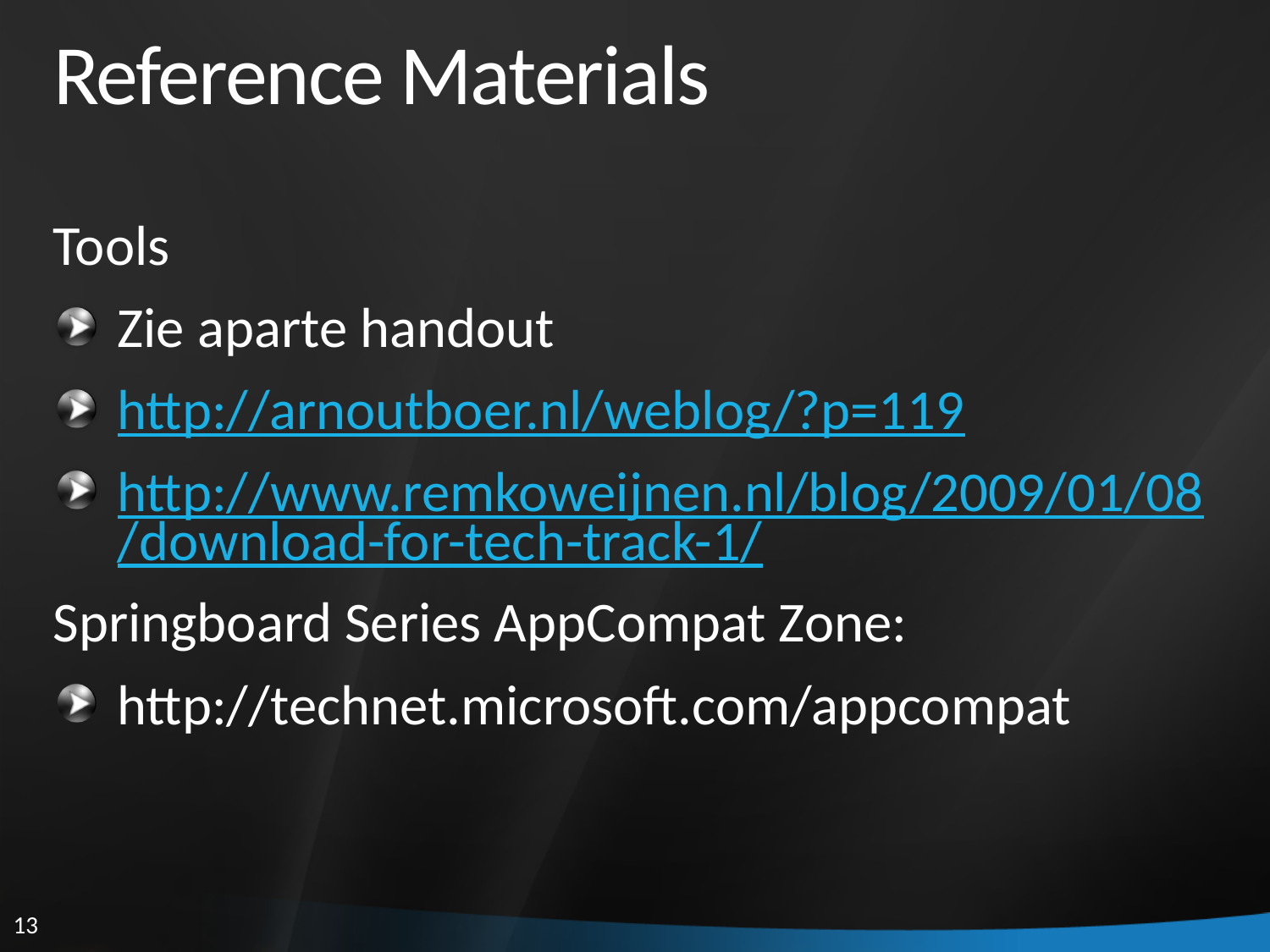

# Reference Materials
Tools
Zie aparte handout
http://arnoutboer.nl/weblog/?p=119
http://www.remkoweijnen.nl/blog/2009/01/08/download-for-tech-track-1/
Springboard Series AppCompat Zone:
http://technet.microsoft.com/appcompat